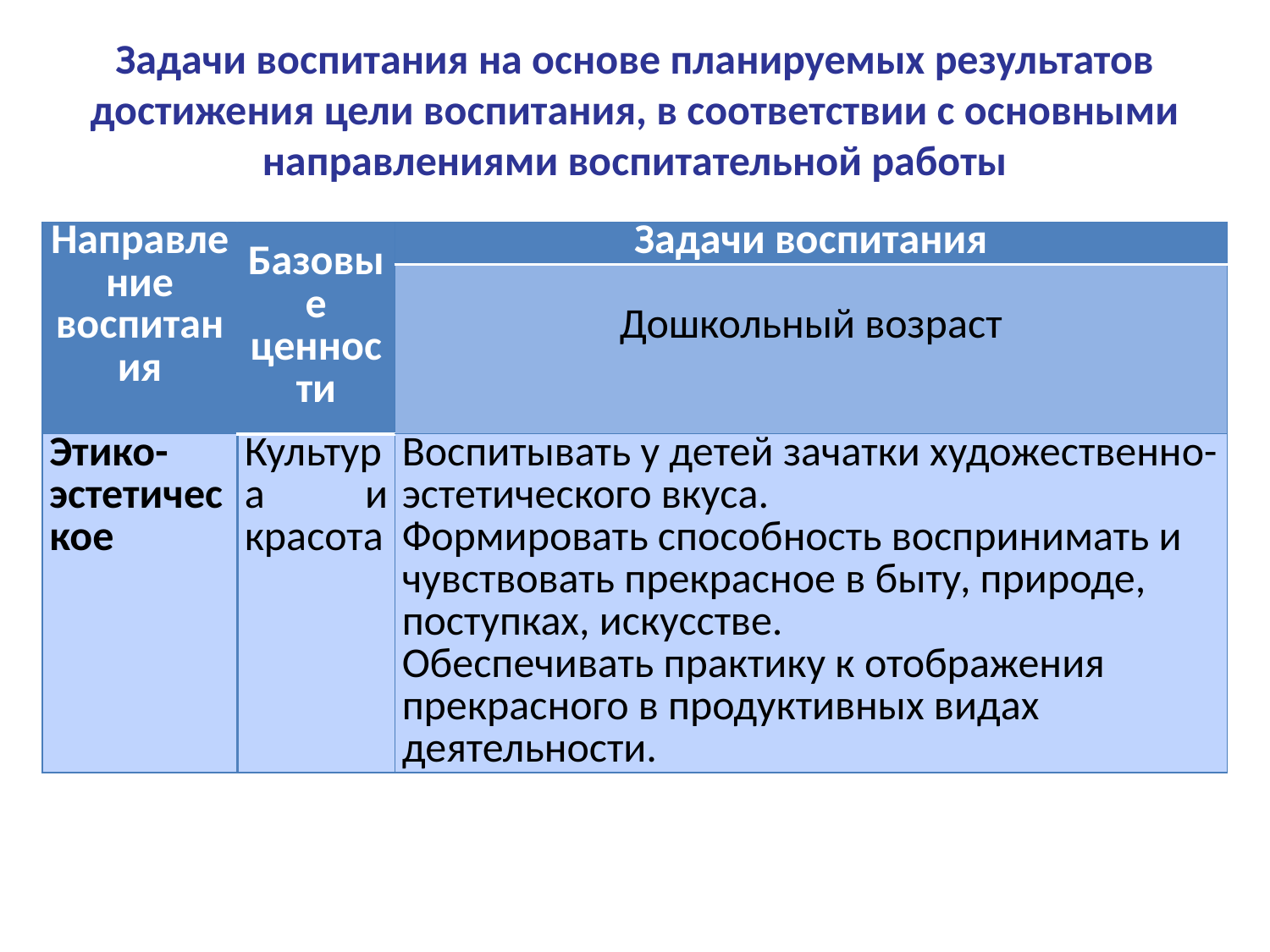

# Задачи воспитания на основе планируемых результатов достижения цели воспитания, в соответствии с основными направлениями воспитательной работы
| Направление воспитания | Базовые ценности | Задачи воспитания |
| --- | --- | --- |
|  |  | Дошкольный возраст |
| Этико-эстетическое | Культура и красота | Воспитывать у детей зачатки художественно-эстетического вкуса. Формировать способность воспринимать и чувствовать прекрасное в быту, природе, поступках, искусстве. Обеспечивать практику к отображения прекрасного в продуктивных видах деятельности. |